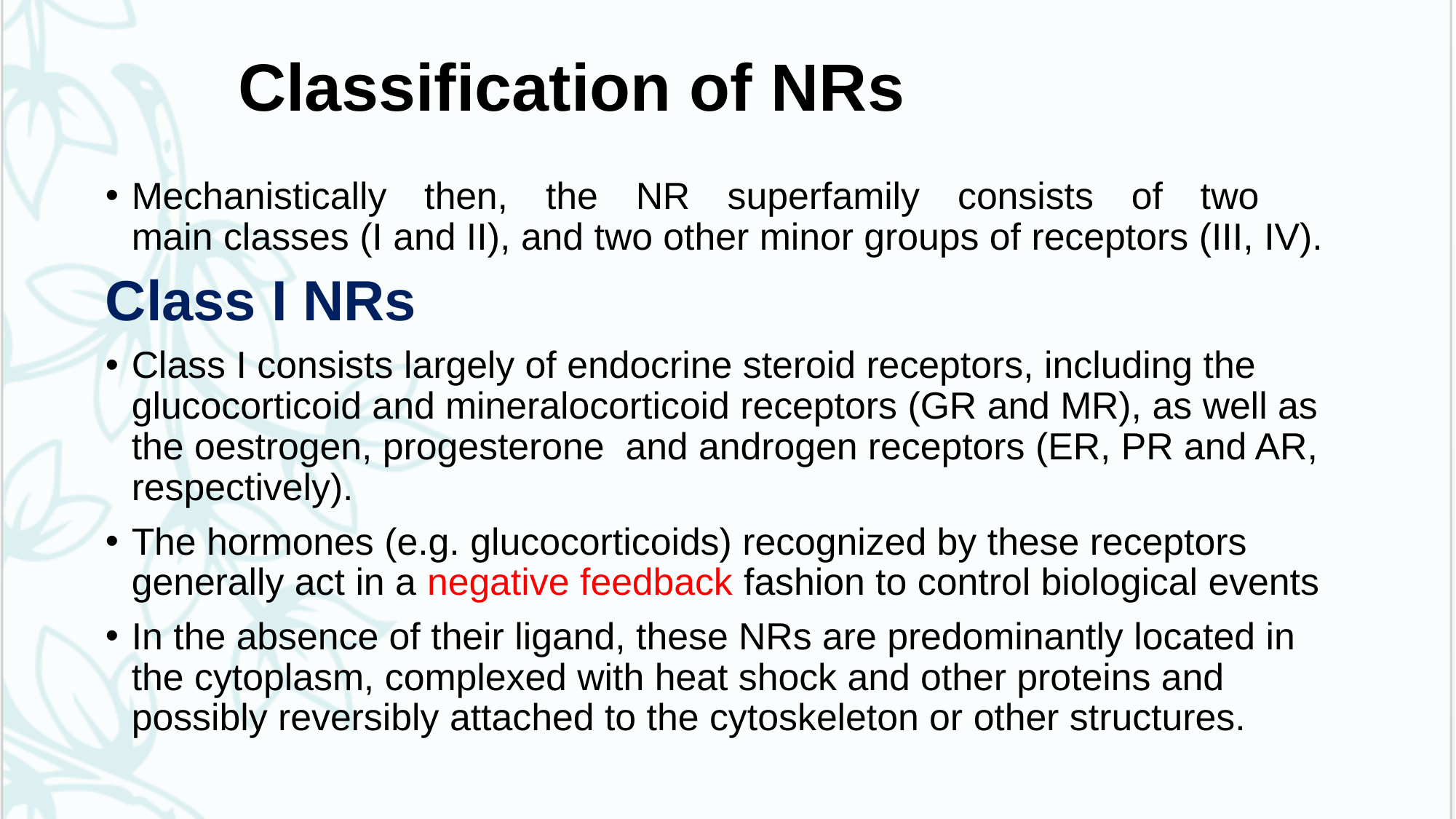

# Classification of NRs
Mechanistically then, the NR superfamily consists of two main classes (I and II), and two other minor groups of receptors (III, IV).
Class I NRs
Class I consists largely of endocrine steroid receptors, including the glucocorticoid and mineralocorticoid receptors (GR and MR), as well as the oestrogen, progesterone  and androgen receptors (ER, PR and AR, respectively).
The hormones (e.g. glucocorticoids) recognized by these receptors generally act in a negative feedback fashion to control biological events
In the absence of their ligand, these NRs are predominantly located in the cytoplasm, complexed with heat shock and other proteins and possibly reversibly attached to the cytoskeleton or other structures.